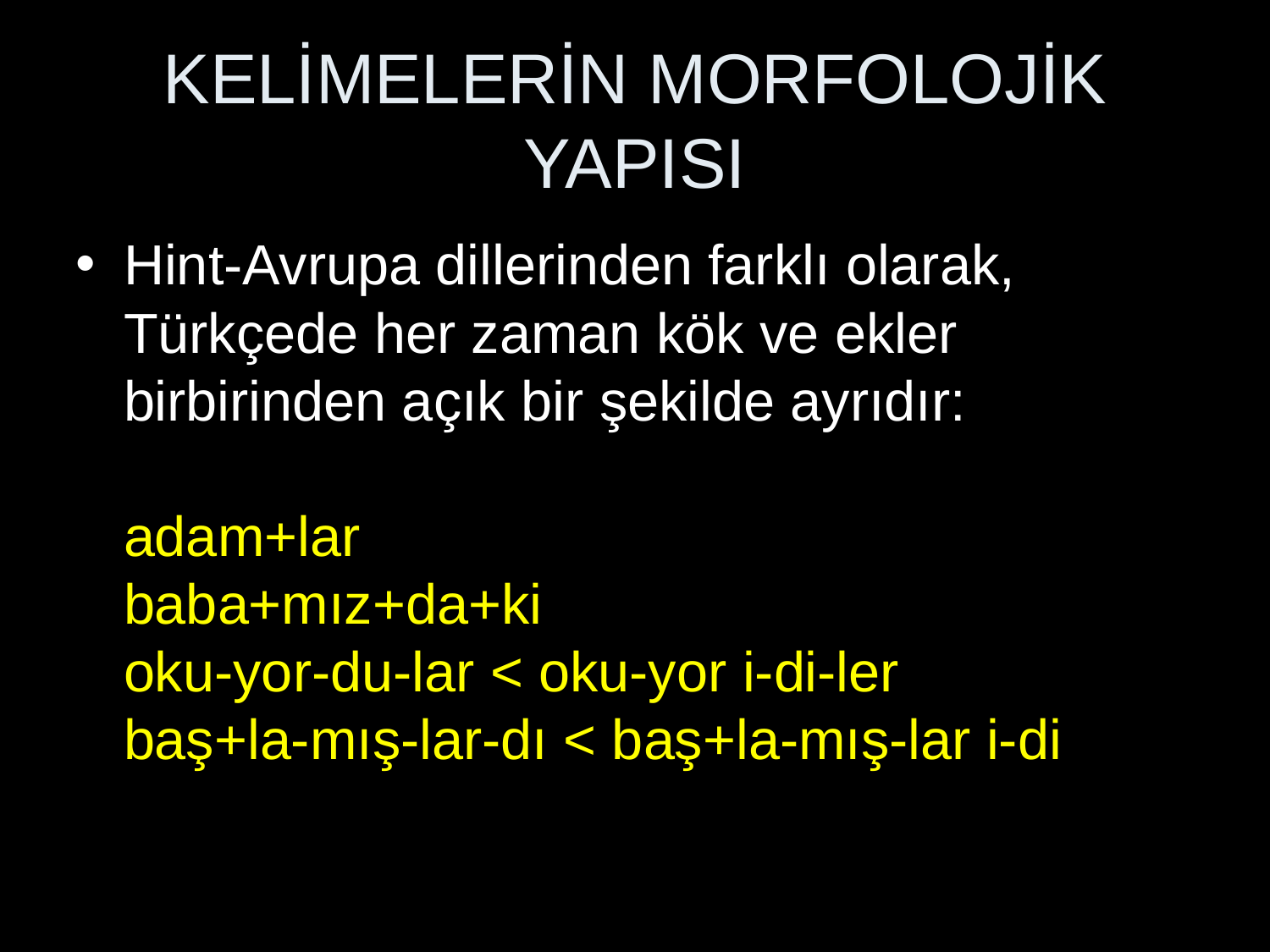

# KELİMELERİN MORFOLOJİK YAPISI
Hint-Avrupa dillerinden farklı olarak, Türkçede her zaman kök ve ekler birbirinden açık bir şekilde ayrıdır:
adam+lar
baba+mız+da+ki
oku-yor-du-lar < oku-yor i-di-ler
baş+la-mış-lar-dı < baş+la-mış-lar i-di